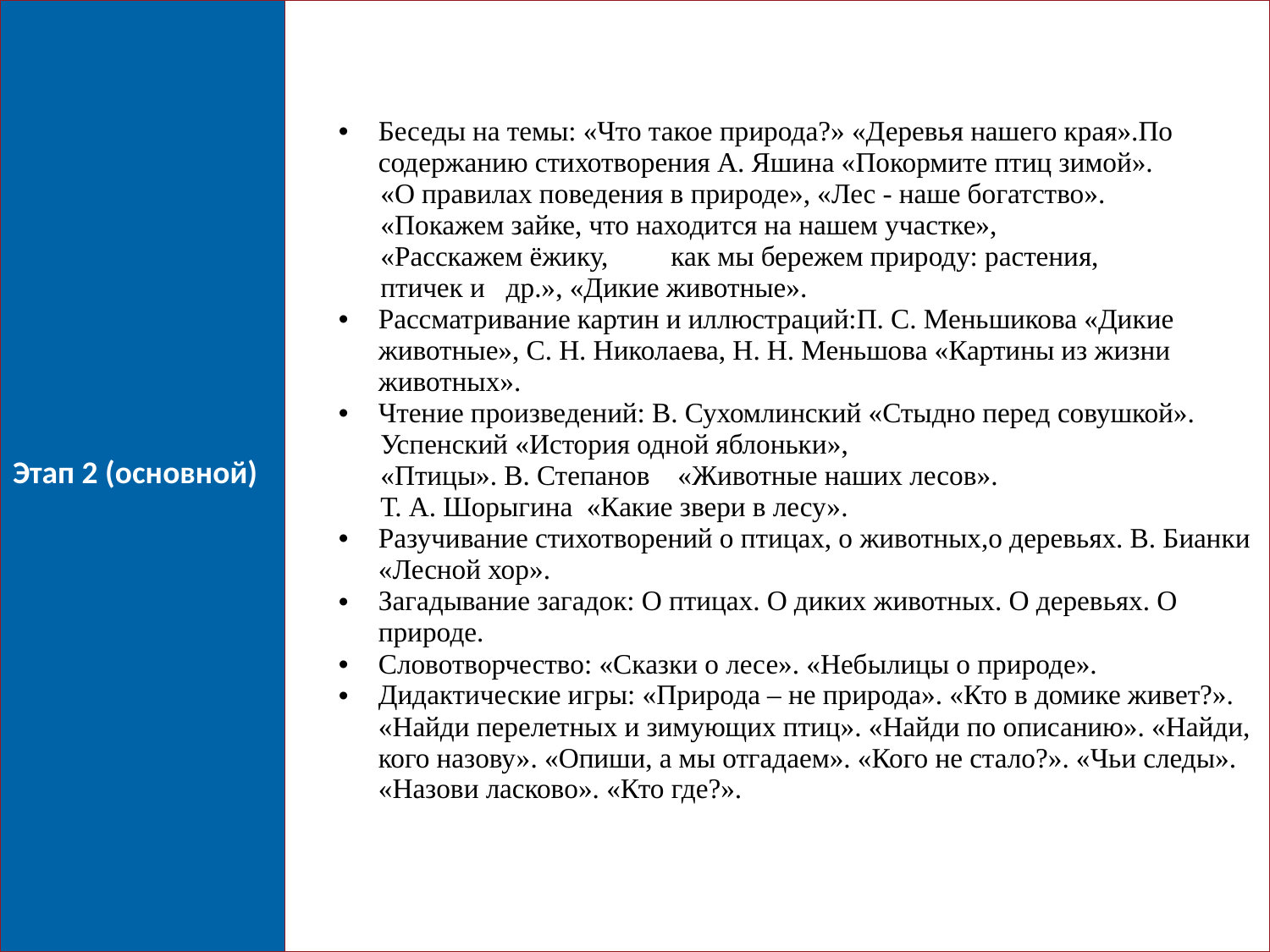

| Этап 2 (основной) | Беседы на темы: «Что такое природа?» «Деревья нашего края».По содержанию стихотворения А. Яшина «Покормите птиц зимой». «О правилах поведения в природе», «Лес - наше богатство». «Покажем зайке, что находится на нашем участке», «Расскажем ёжику, как мы бережем природу: растения, птичек и др.», «Дикие животные». Рассматривание картин и иллюстраций:П. С. Меньшикова «Дикие животные», С. Н. Николаева, Н. Н. Меньшова «Картины из жизни животных». Чтение произведений: В. Сухомлинский «Стыдно перед совушкой». Успенский «История одной яблоньки», «Птицы». В. Степанов «Животные наших лесов». Т. А. Шорыгина «Какие звери в лесу». Разучивание стихотворений о птицах, о животных,о деревьях. В. Бианки «Лесной хор». Загадывание загадок: О птицах. О диких животных. О деревьях. О природе. Словотворчество: «Сказки о лесе». «Небылицы о природе». Дидактические игры: «Природа – не природа». «Кто в домике живет?». «Найди перелетных и зимующих птиц». «Найди по описанию». «Найди, кого назову». «Опиши, а мы отгадаем». «Кого не стало?». «Чьи следы». «Назови ласково». «Кто где?». |
| --- | --- |
7